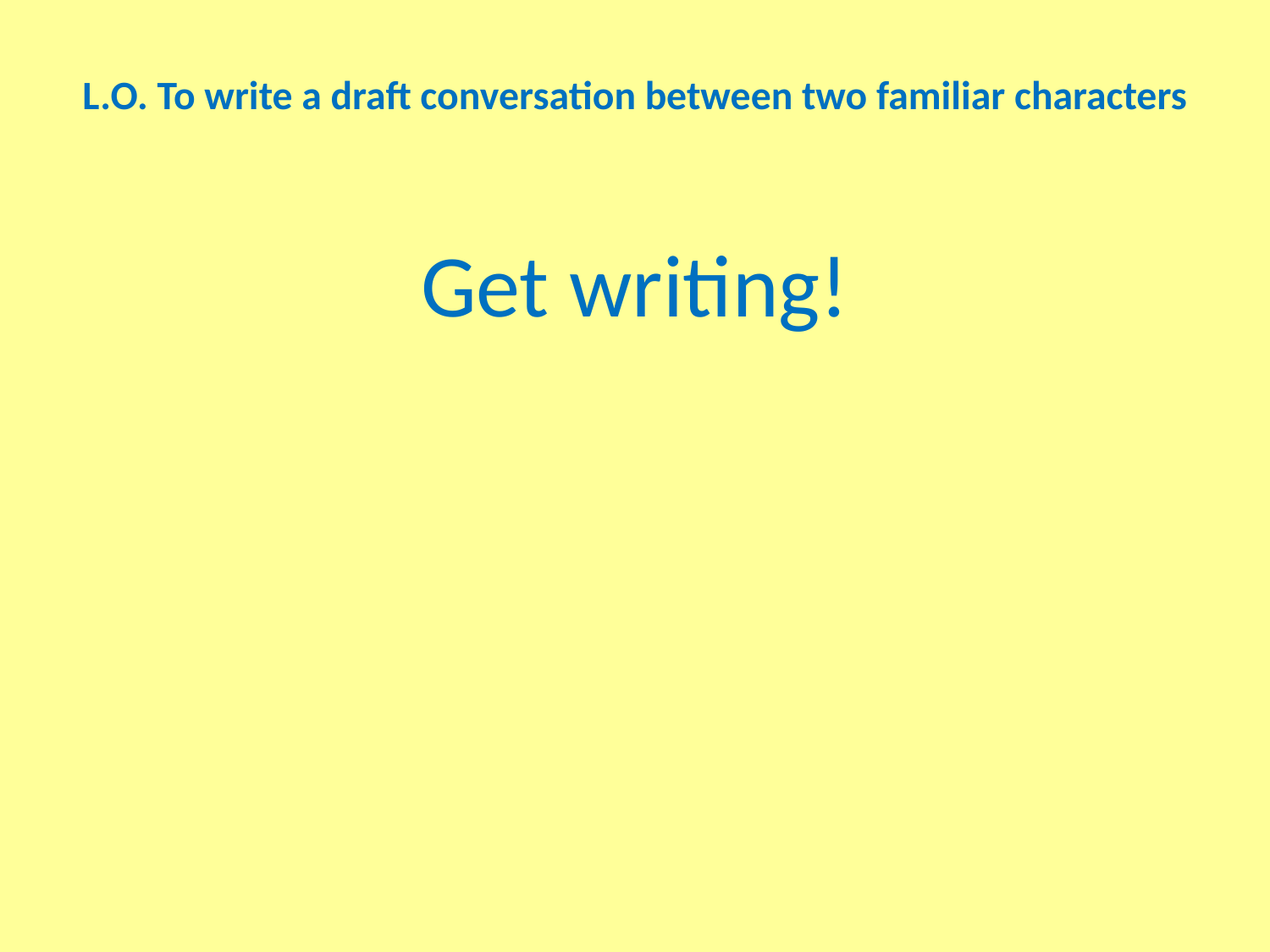

# L.O. To write a draft conversation between two familiar characters
Get writing!